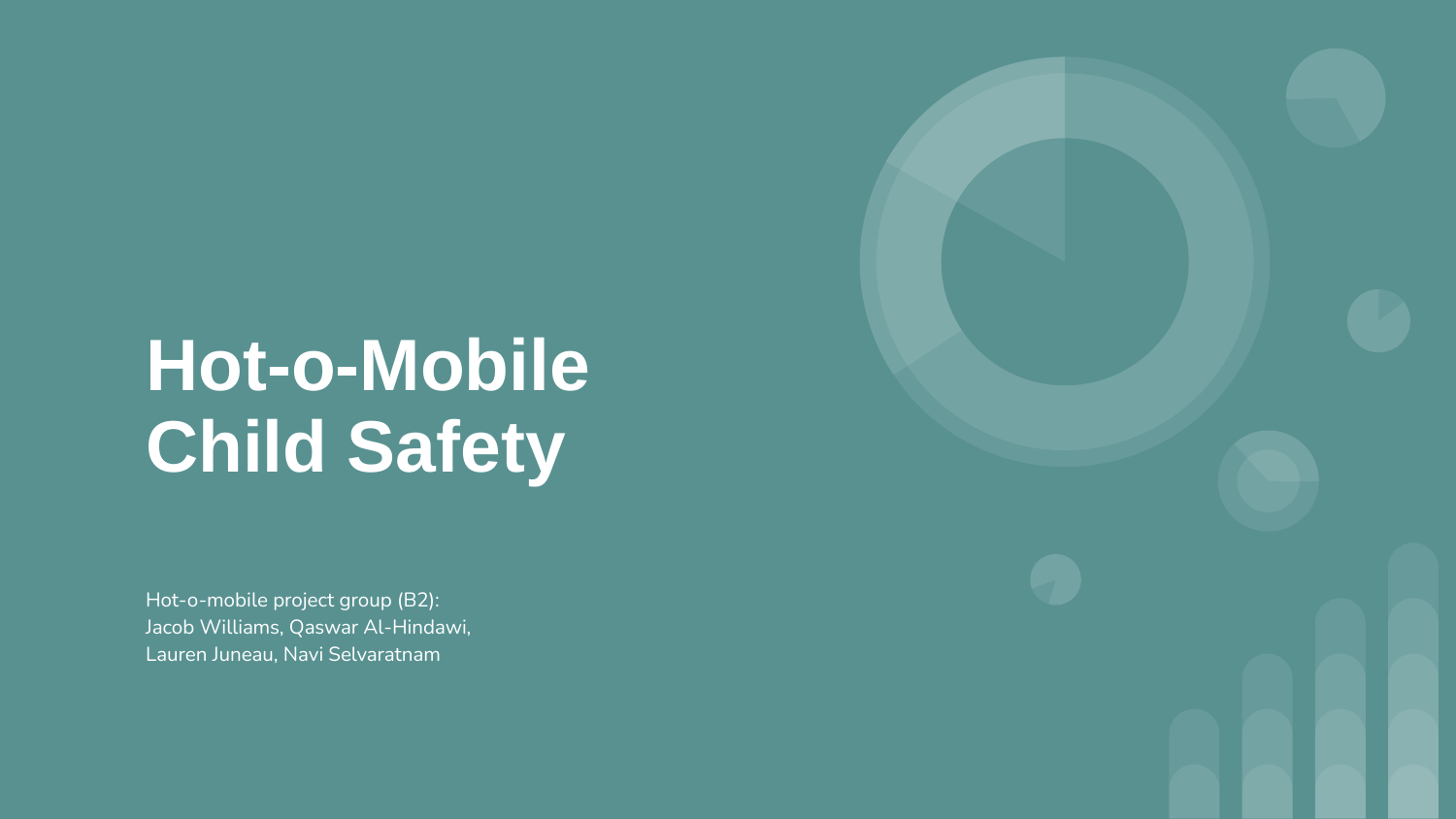

# Hot-o-Mobile
Child Safety
Hot-o-mobile project group (B2):
Jacob Williams, Qaswar Al-Hindawi,
Lauren Juneau, Navi Selvaratnam